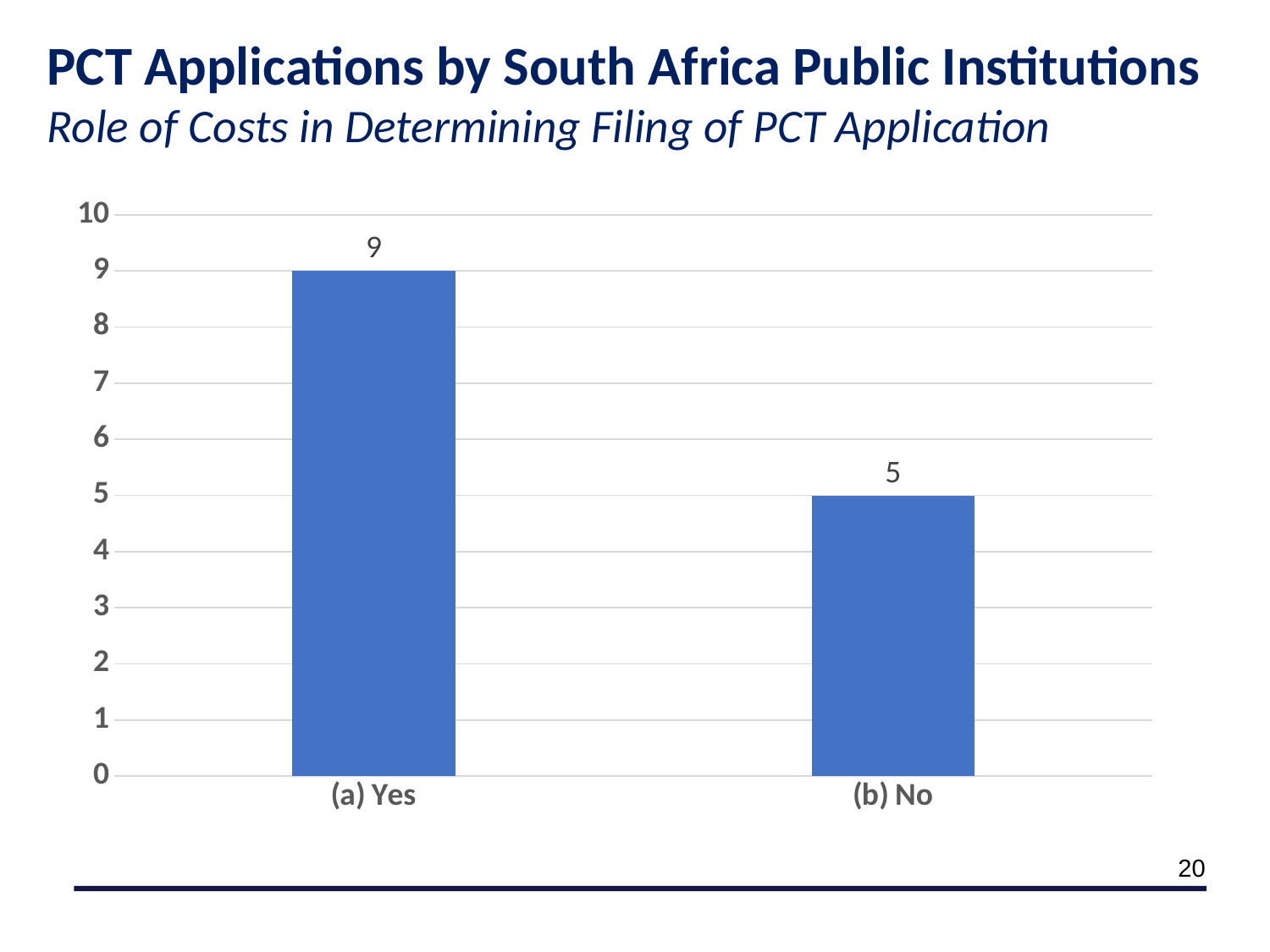

PCT Applications by South Africa Public Institutions
Role of Costs in Determining Filing of PCT Application

### Chart

| Category |  |
|---|---|
| (a) Yes | 9.0 |
| (b) No | 5.0 |